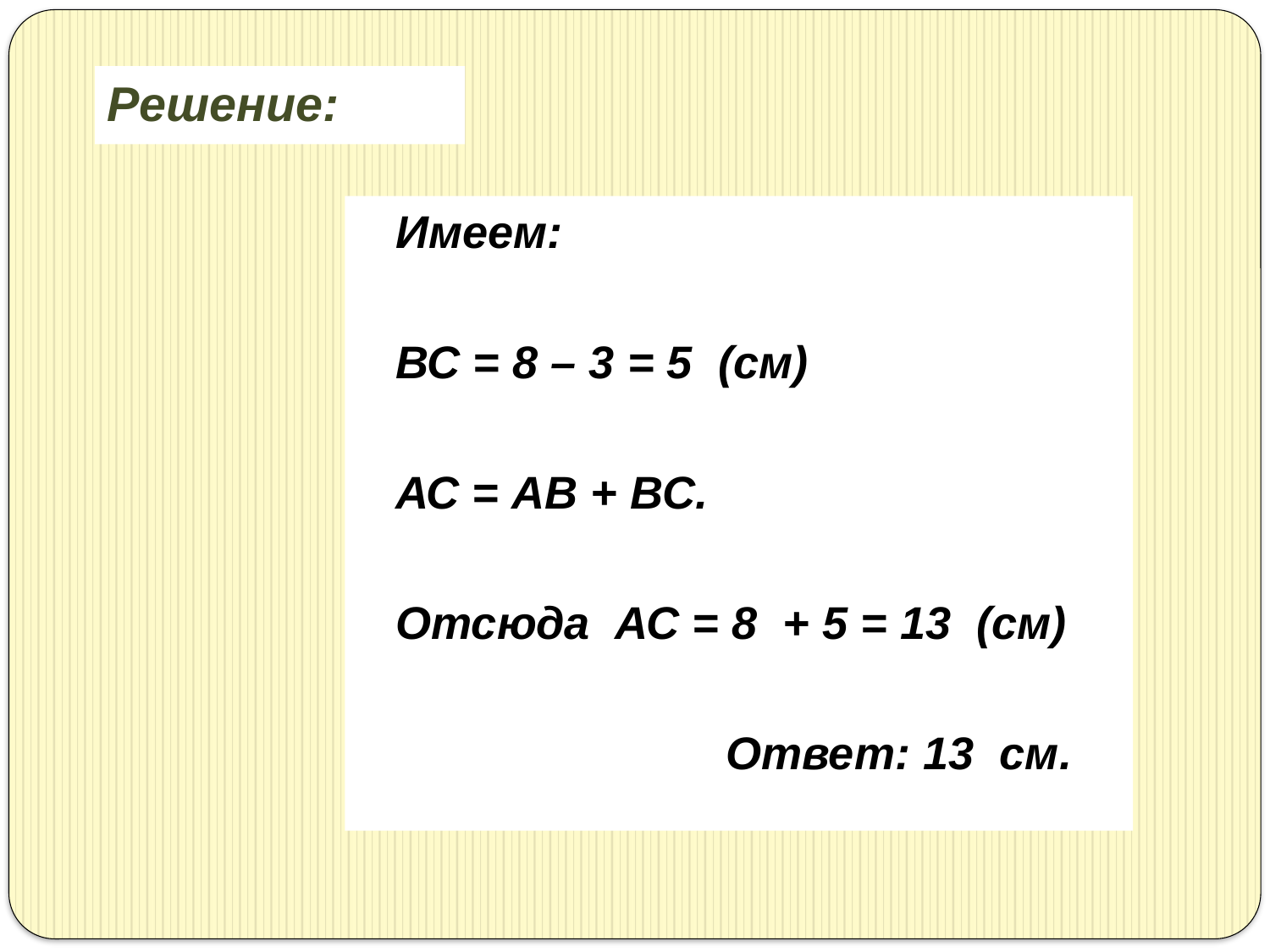

# Решение:
   Имеем:

   ВС = 8 – 3 = 5  (см)

   АС = АВ + ВС.

   Отсюда  АС = 8  + 5 = 13  (см)

                             Ответ: 13  см.